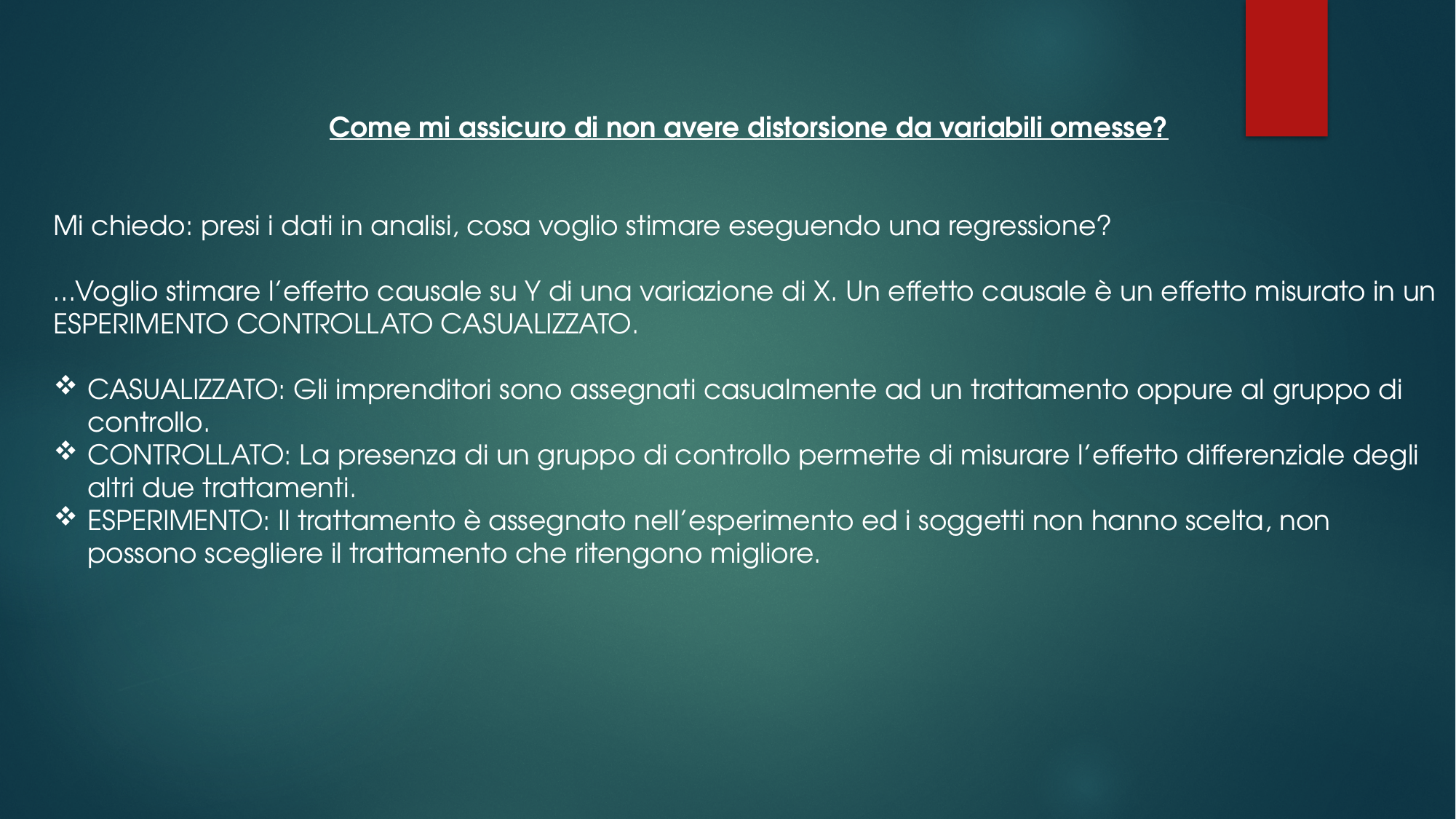

Come mi assicuro di non avere distorsione da variabili omesse?

Mi chiedo: presi i dati in analisi, cosa voglio stimare eseguendo una regressione?

…Voglio stimare l’effetto causale su Y di una variazione di X. Un effetto causale è un effetto misurato in un ESPERIMENTO CONTROLLATO CASUALIZZATO.

CASUALIZZATO: Gli imprenditori sono assegnati casualmente ad un trattamento oppure al gruppo di controllo.
CONTROLLATO: La presenza di un gruppo di controllo permette di misurare l’effetto differenziale degli altri due trattamenti.
ESPERIMENTO: Il trattamento è assegnato nell’esperimento ed i soggetti non hanno scelta, non possono scegliere il trattamento che ritengono migliore.